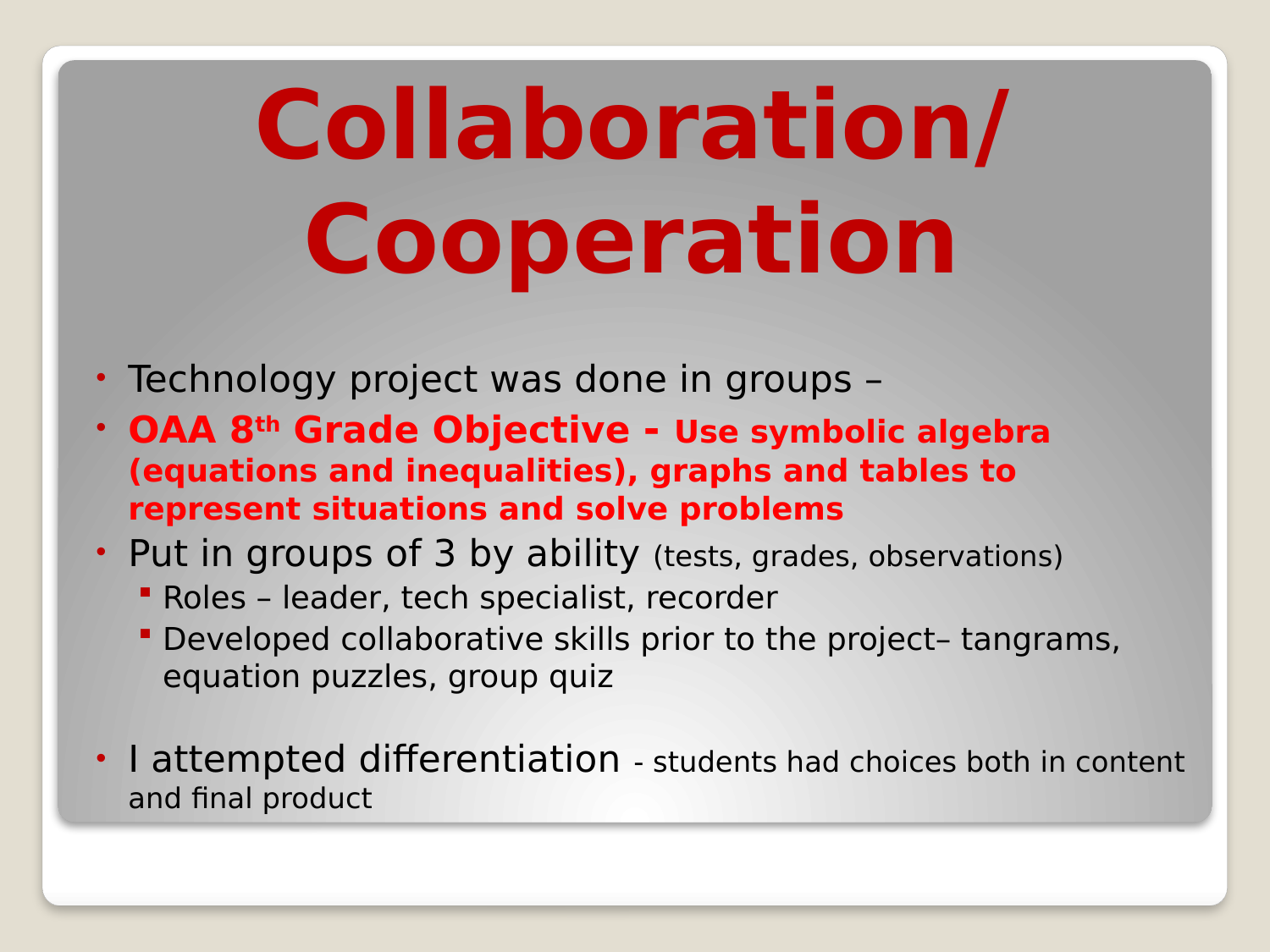

# Collaboration/ Cooperation

Technology project was done in groups –
OAA 8th Grade Objective - Use symbolic algebra (equations and inequalities), graphs and tables to represent situations and solve problems
Put in groups of 3 by ability (tests, grades, observations)
Roles – leader, tech specialist, recorder
Developed collaborative skills prior to the project– tangrams, equation puzzles, group quiz

I attempted differentiation - students had choices both in content and final product